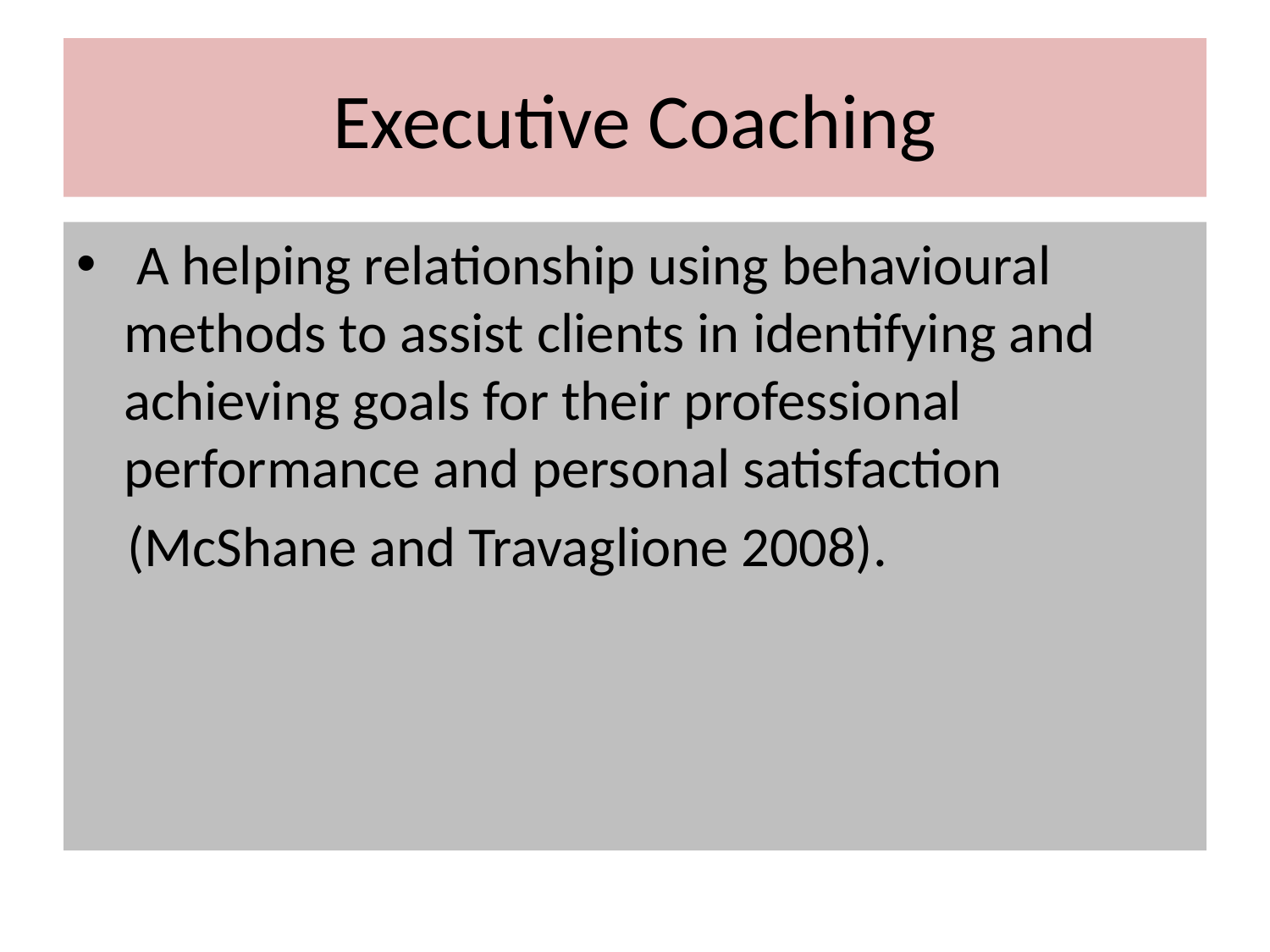

# Executive Coaching
 A helping relationship using behavioural methods to assist clients in identifying and achieving goals for their professional performance and personal satisfaction
    (McShane and Travaglione 2008).